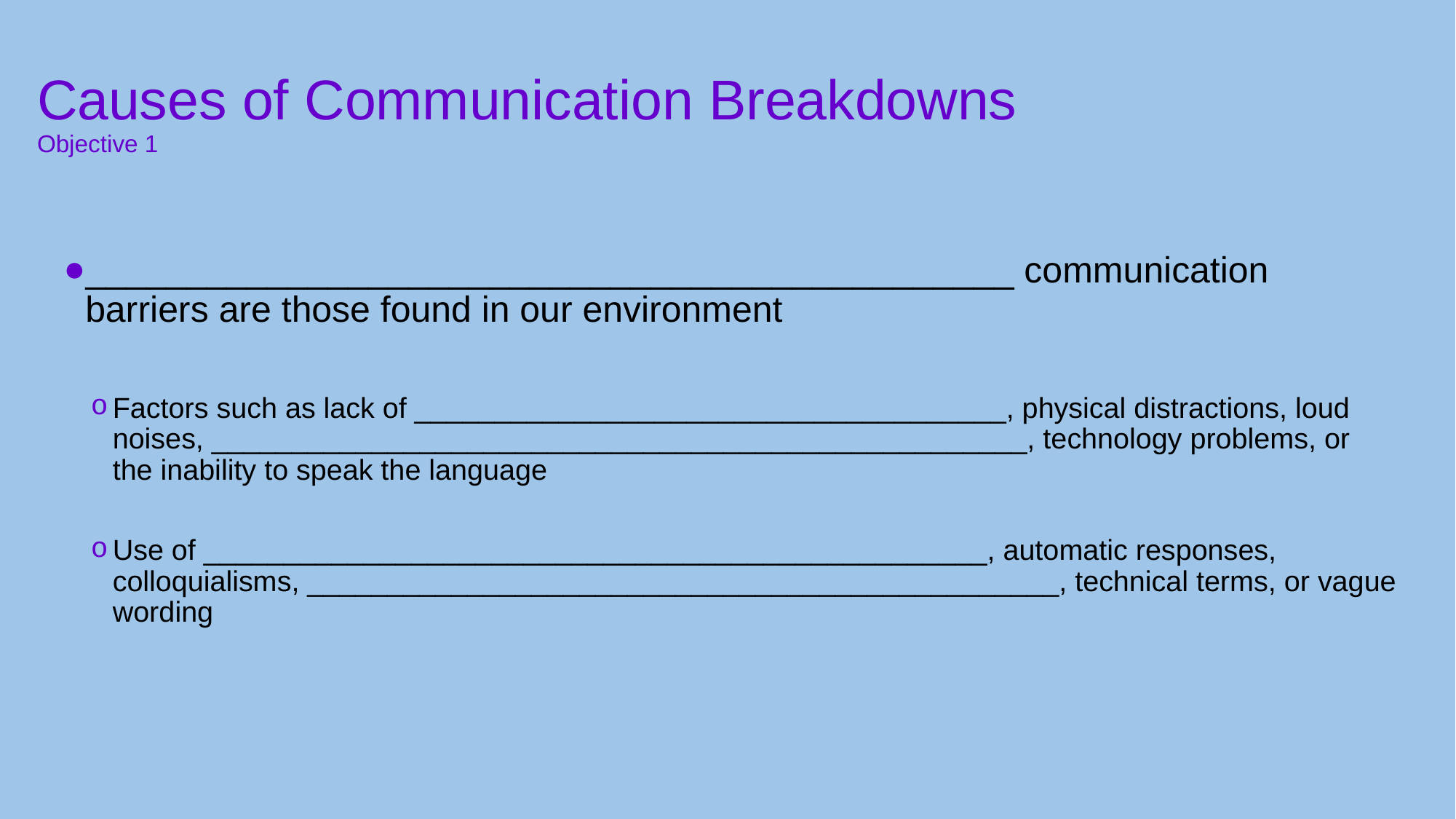

# Causes of Communication Breakdowns Objective 1
______________________________________________ communication barriers are those found in our environment

Factors such as lack of _____________________________________, physical distractions, loud noises, ___________________________________________________, technology problems, or the inability to speak the language

Use of _________________________________________________, automatic responses, colloquialisms, _______________________________________________, technical terms, or vague wording